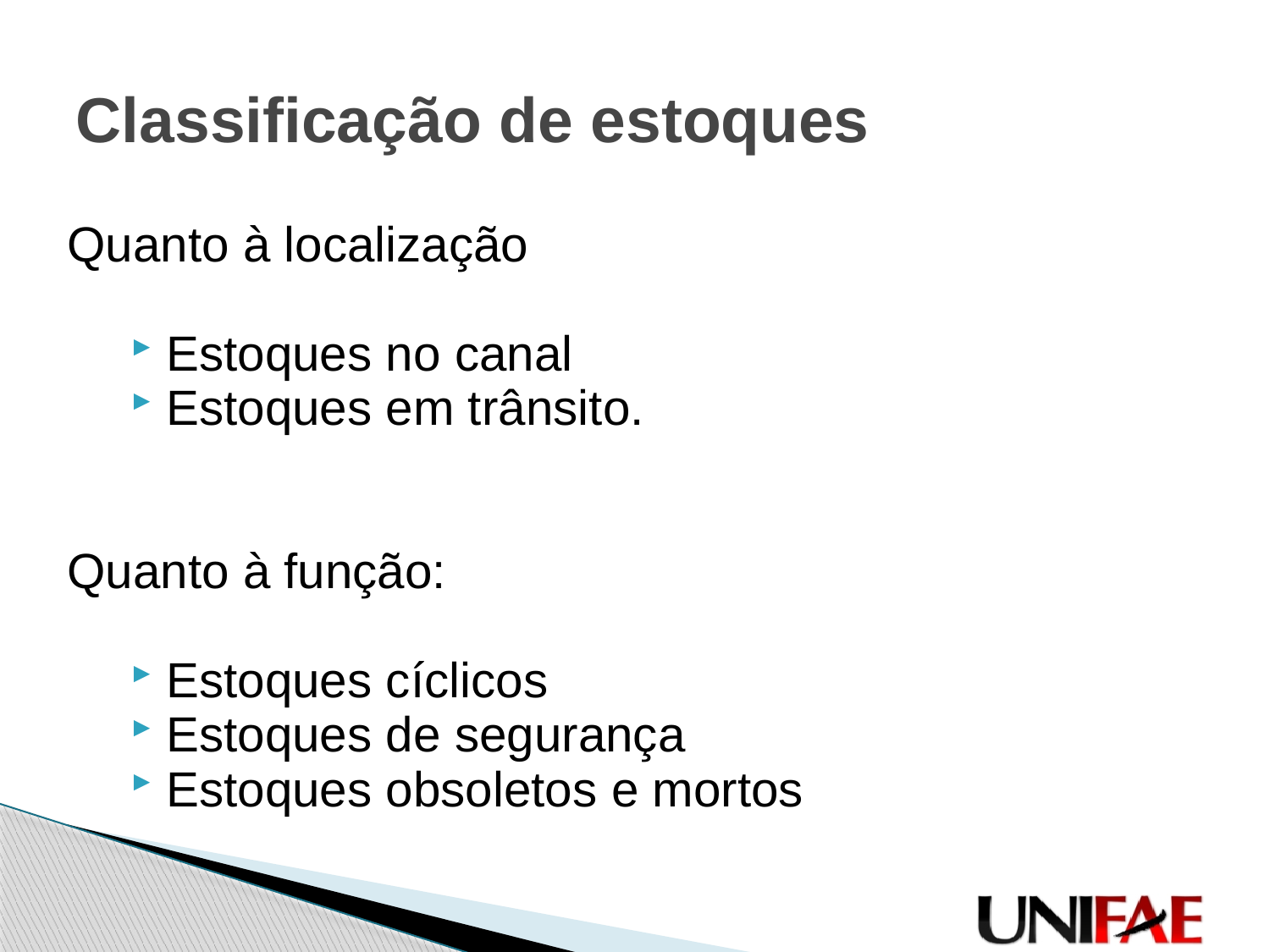

# Classificação de estoques
Quanto à localização

Estoques no canal
Estoques em trânsito.

Quanto à função:

Estoques cíclicos
Estoques de segurança
Estoques obsoletos e mortos